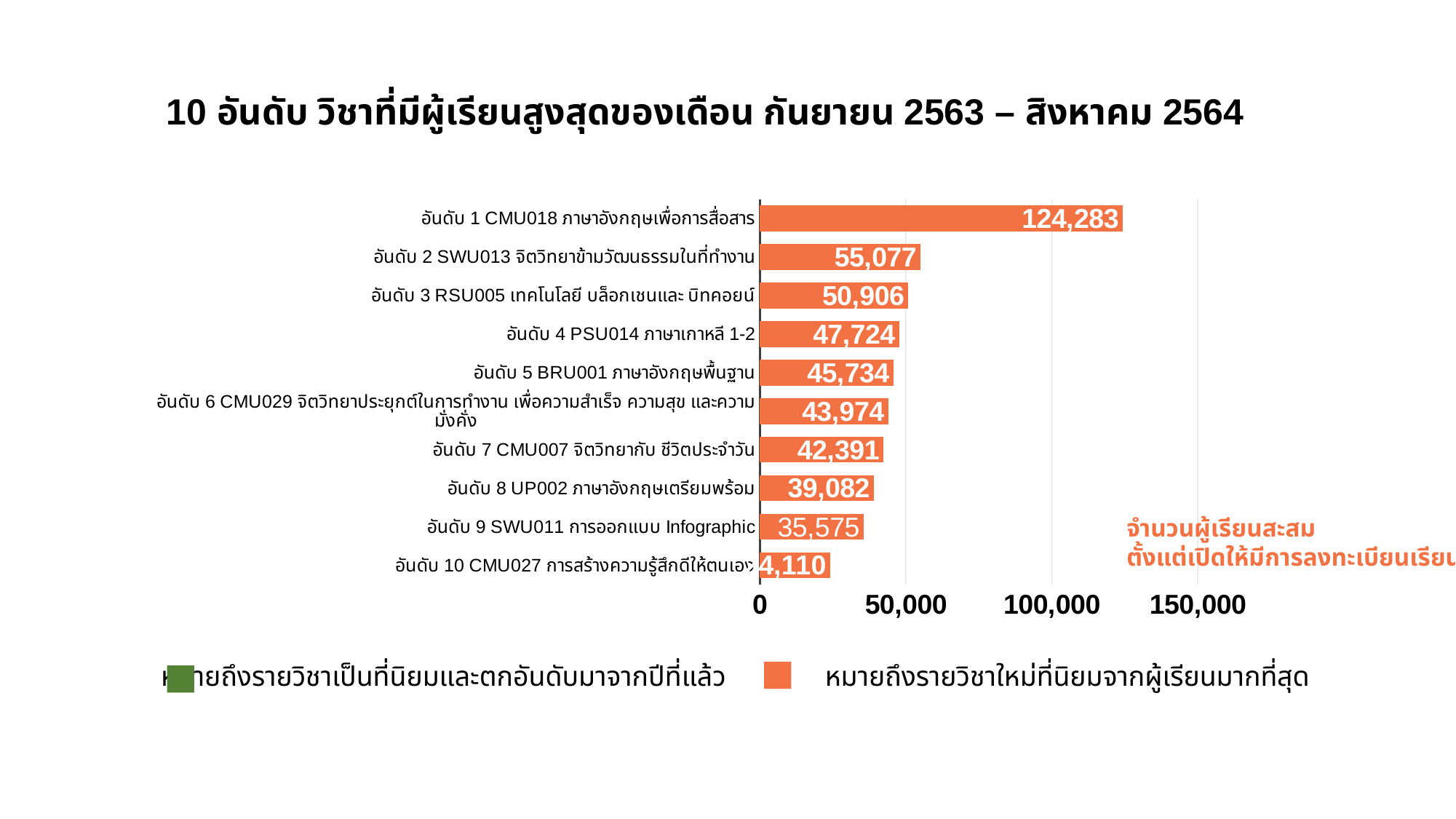

10 อันดับ วิชาที่มีผู้เรียนสูงสุดของเดือน กันยายน 2563 – สิงหาคม 2564

### Chart

| Category | Column1 |
|---|---|
| อันดับ 10 CMU027 การสร้างความรู้สึกดีให้ตนเอง | 24110.0 |
| อันดับ 9 SWU011 การออกแบบ Infographic | 35575.0 |
| อันดับ 8 UP002 ภาษาอังกฤษเตรียมพร้อม | 39082.0 |
| อันดับ 7 CMU007 จิตวิทยากับ ชีวิตประจำวัน | 42391.0 |
| อันดับ 6 CMU029 จิตวิทยาประยุกต์ในการทำงาน เพื่อความสำเร็จ ความสุข และความมั่งคั่ง | 43974.0 |
| อันดับ 5 BRU001 ภาษาอังกฤษพื้นฐาน | 45734.0 |
| อันดับ 4 PSU014 ภาษาเกาหลี 1-2 | 47724.0 |
| อันดับ 3 RSU005 เทคโนโลยี บล็อกเชนและ บิทคอยน์ | 50906.0 |
| อันดับ 2 SWU013 จิตวิทยาข้ามวัฒนธรรมในที่ทำงาน | 55077.0 |
| อันดับ 1 CMU018 ภาษาอังกฤษเพื่อการสื่อสาร | 124283.0 |
จำนวนผู้เรียนสะสม
ตั้งแต่เปิดให้มีการลงทะเบียนเรียน
หมายถึงรายวิชาเป็นที่นิยมและตกอันดับมาจากปีที่แล้ว              หมายถึงรายวิชาใหม่ที่นิยมจากผู้เรียนมากที่สุด